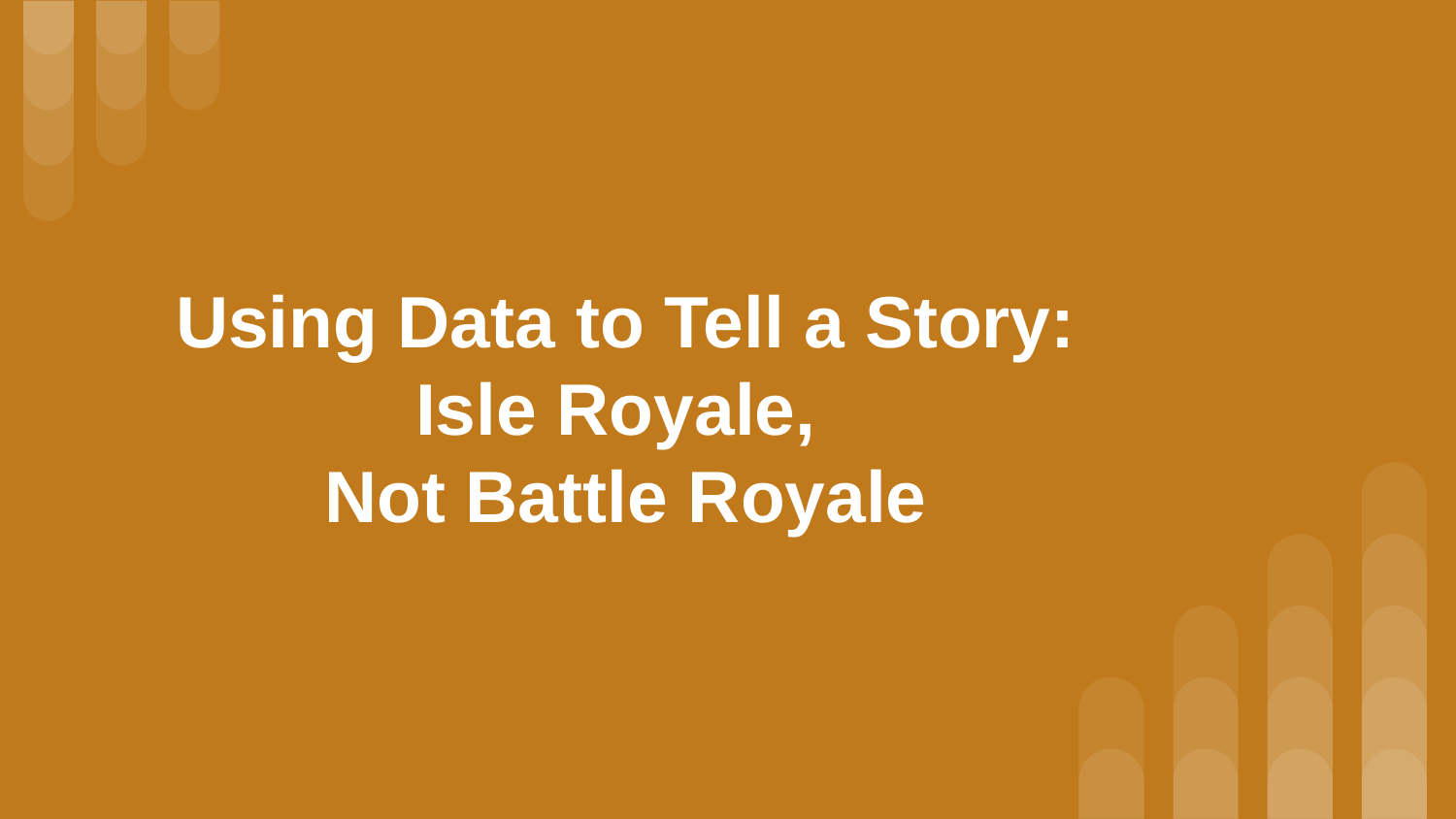

# Using Data to Tell a Story:
Isle Royale,
Not Battle Royale